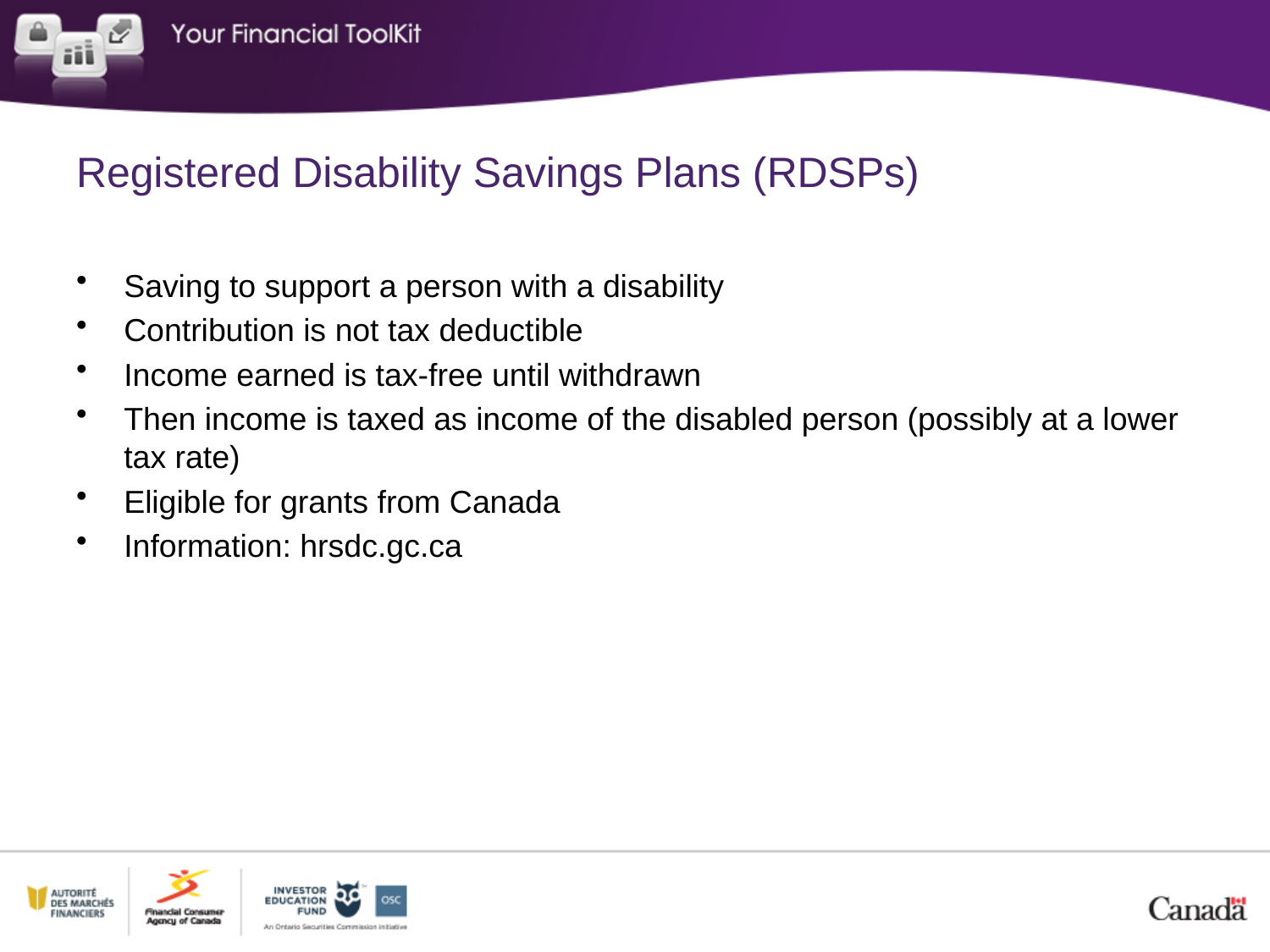

# Registered Disability Savings Plans (RDSPs)
Saving to support a person with a disability
Contribution is not tax deductible
Income earned is tax-free until withdrawn
Then income is taxed as income of the disabled person (possibly at a lower tax rate)
Eligible for grants from Canada
Information: hrsdc.gc.ca